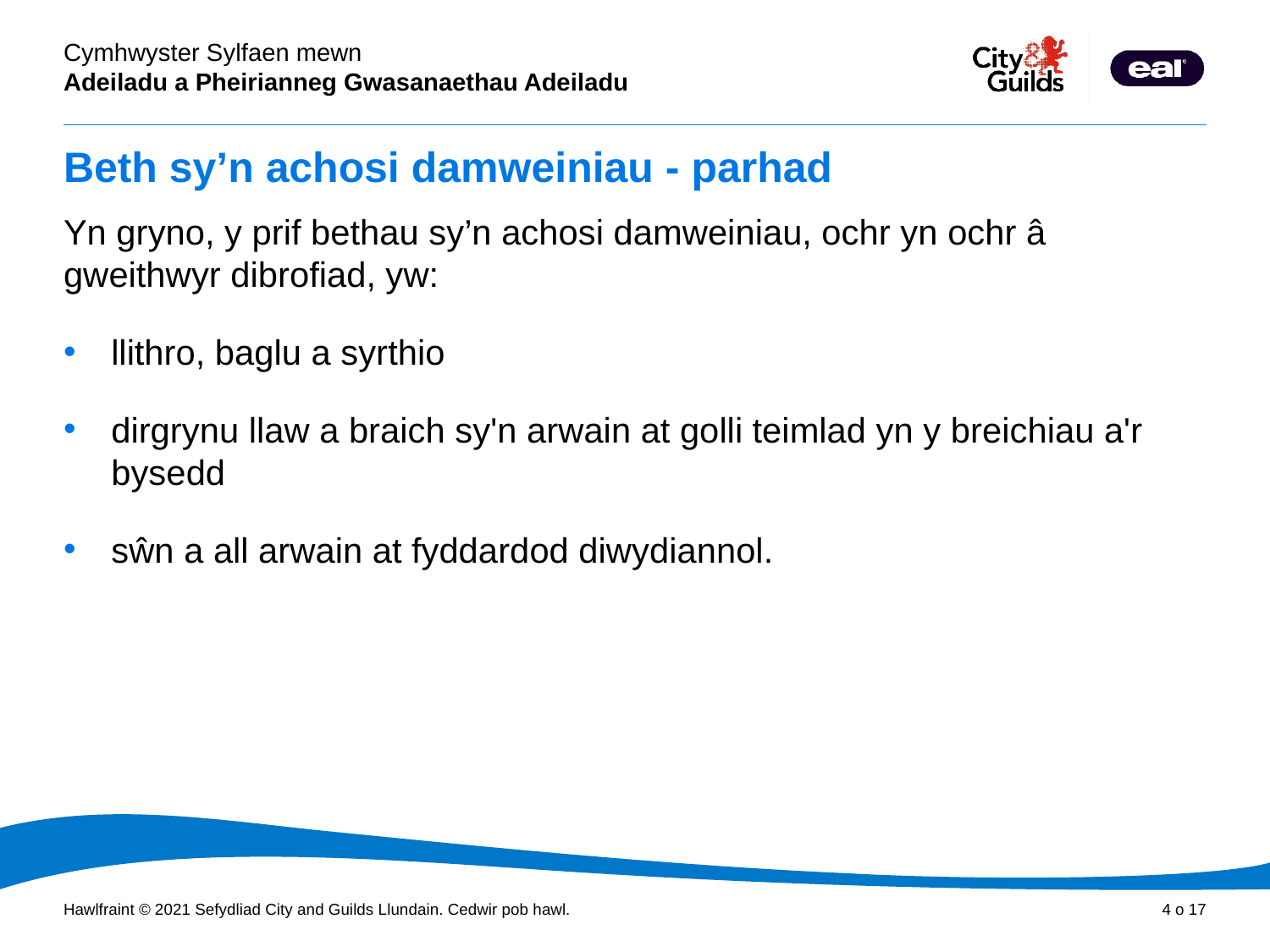

# Beth sy’n achosi damweiniau - parhad
Yn gryno, y prif bethau sy’n achosi damweiniau, ochr yn ochr â gweithwyr dibrofiad, yw:
llithro, baglu a syrthio
dirgrynu llaw a braich sy'n arwain at golli teimlad yn y breichiau a'r bysedd
sŵn a all arwain at fyddardod diwydiannol.